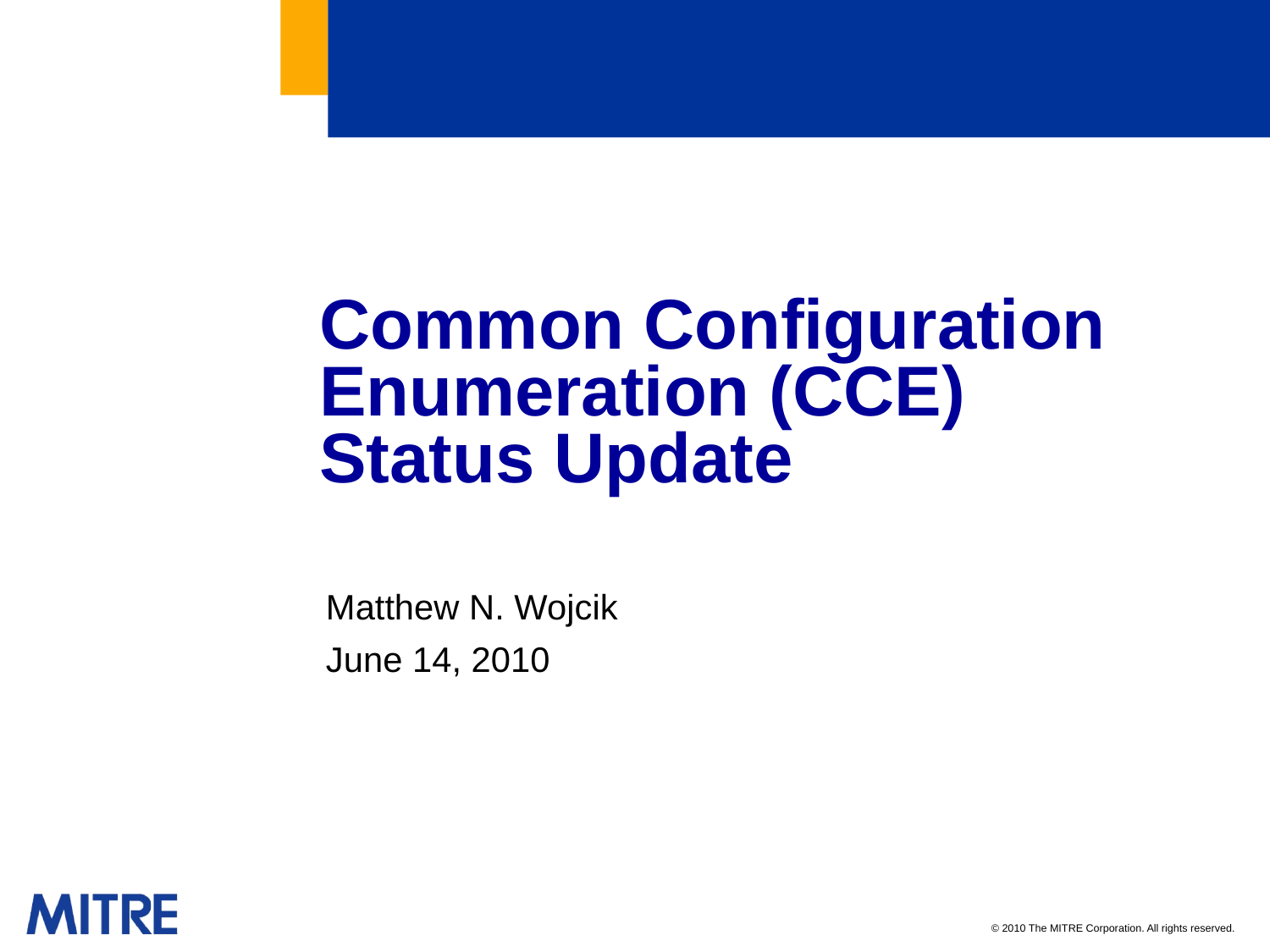

# Common Configuration Enumeration (CCE) Status Update
Matthew N. Wojcik
June 14, 2010